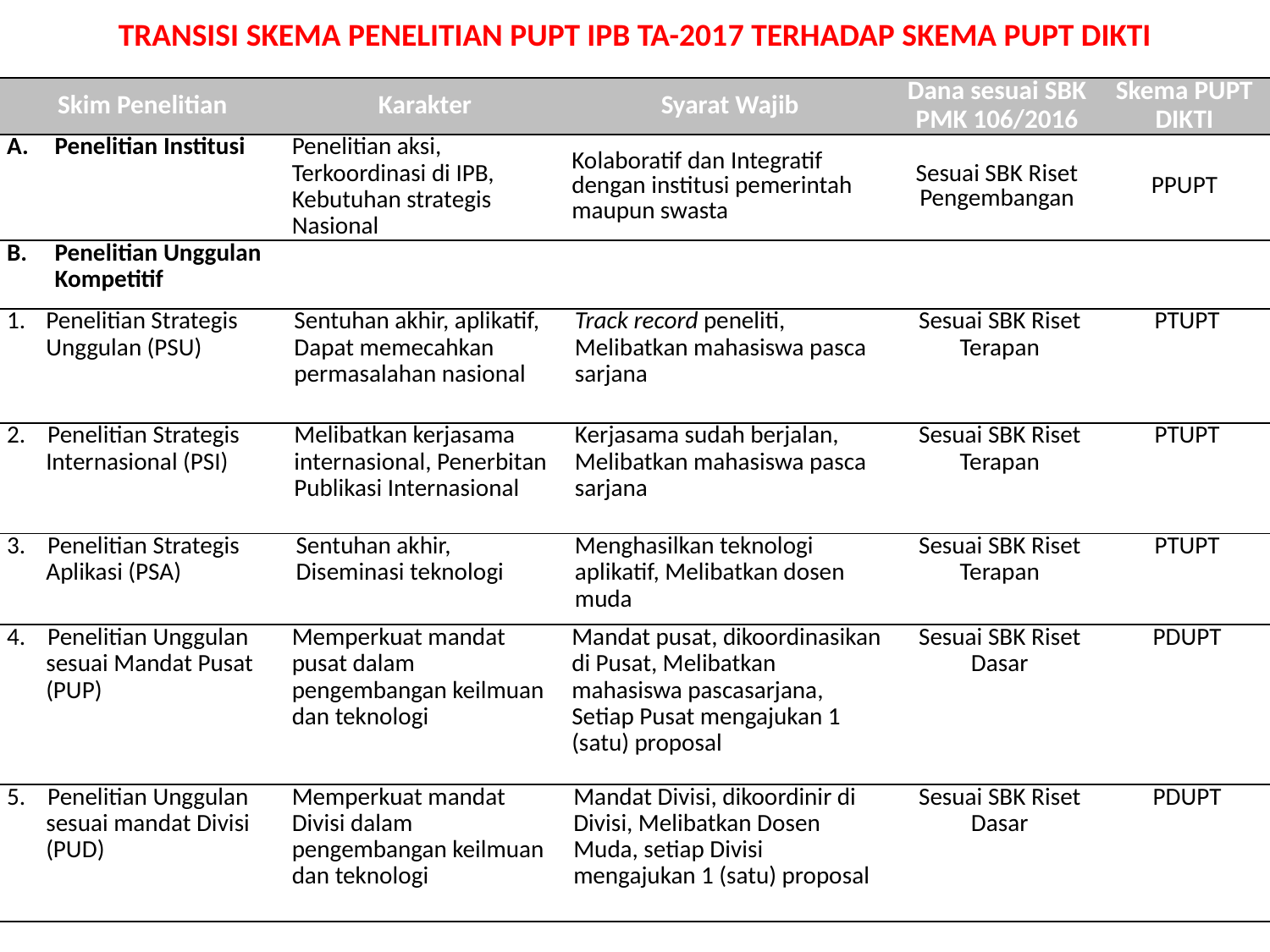

TRANSISI SKEMA PENELITIAN PUPT IPB TA-2017 TERHADAP SKEMA PUPT DIKTI
| Skim Penelitian | Karakter | Syarat Wajib | Dana sesuai SBK PMK 106/2016 | Skema PUPT DIKTI |
| --- | --- | --- | --- | --- |
| Penelitian Institusi | Penelitian aksi, Terkoordinasi di IPB, Kebutuhan strategis Nasional | Kolaboratif dan Integratif dengan institusi pemerintah maupun swasta | Sesuai SBK Riset Pengembangan | PPUPT |
| Penelitian Unggulan Kompetitif |  |  |  |  |
| Penelitian Strategis Unggulan (PSU) | Sentuhan akhir, aplikatif, Dapat memecahkan permasalahan nasional | Track record peneliti, Melibatkan mahasiswa pasca sarjana | Sesuai SBK Riset Terapan | PTUPT |
| 2. Penelitian Strategis Internasional (PSI) | Melibatkan kerjasama internasional, Penerbitan Publikasi Internasional | Kerjasama sudah berjalan, Melibatkan mahasiswa pasca sarjana | Sesuai SBK Riset Terapan | PTUPT |
| 3. Penelitian Strategis Aplikasi (PSA) | Sentuhan akhir, Diseminasi teknologi | Menghasilkan teknologi aplikatif, Melibatkan dosen muda | Sesuai SBK Riset Terapan | PTUPT |
| 4. Penelitian Unggulan sesuai Mandat Pusat (PUP) | Memperkuat mandat pusat dalam pengembangan keilmuan dan teknologi | Mandat pusat, dikoordinasikan di Pusat, Melibatkan mahasiswa pascasarjana, Setiap Pusat mengajukan 1 (satu) proposal | Sesuai SBK Riset Dasar | PDUPT |
| 5. Penelitian Unggulan sesuai mandat Divisi (PUD) | Memperkuat mandat Divisi dalam pengembangan keilmuan dan teknologi | Mandat Divisi, dikoordinir di Divisi, Melibatkan Dosen Muda, setiap Divisi mengajukan 1 (satu) proposal | Sesuai SBK Riset Dasar | PDUPT |